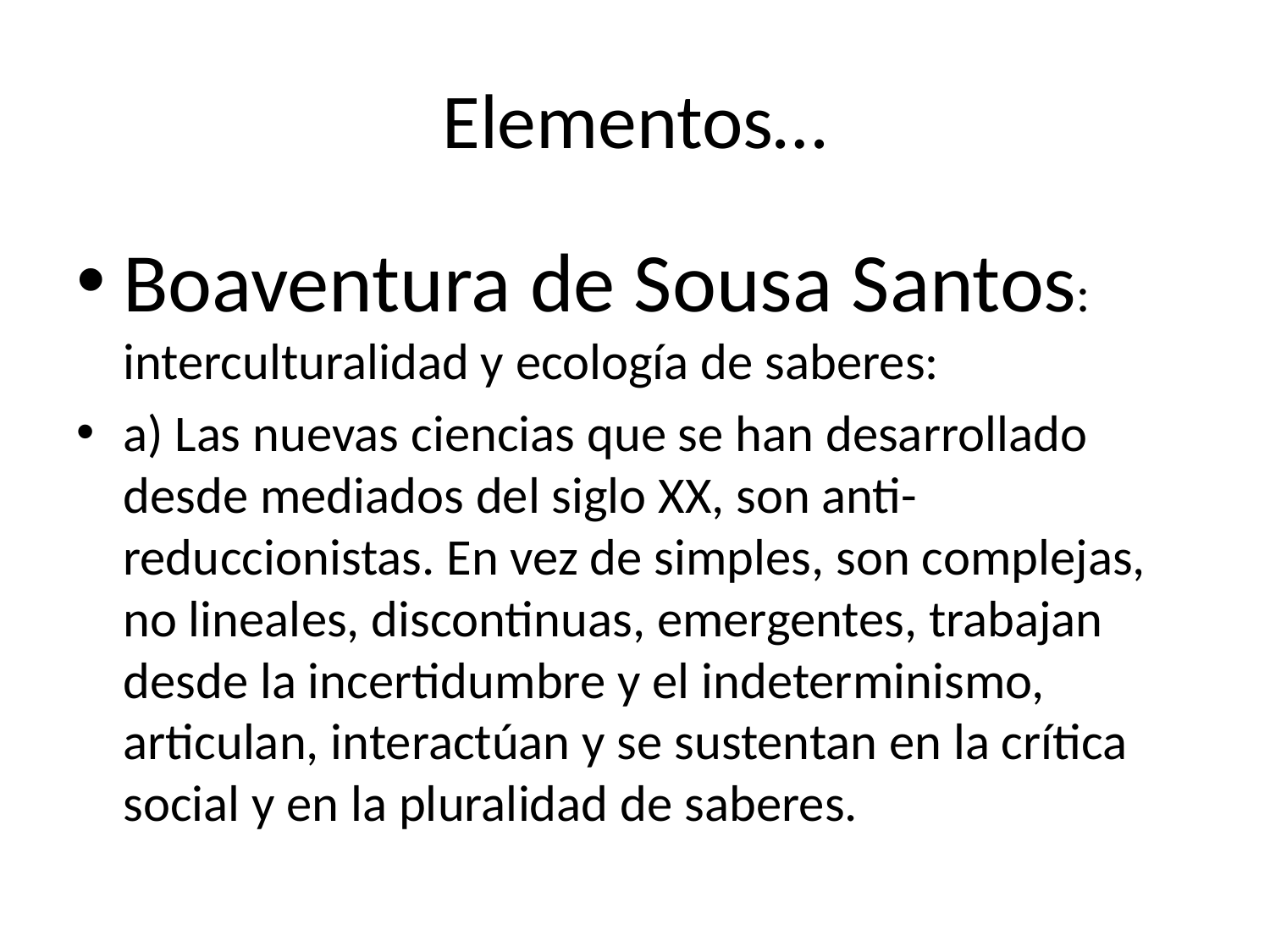

# Elementos…
Boaventura de Sousa Santos: interculturalidad y ecología de saberes:
a) Las nuevas ciencias que se han desarrollado desde mediados del siglo XX, son anti-reduccionistas. En vez de simples, son complejas, no lineales, discontinuas, emergentes, trabajan desde la incertidumbre y el indeterminismo, articulan, interactúan y se sustentan en la crítica social y en la pluralidad de saberes.